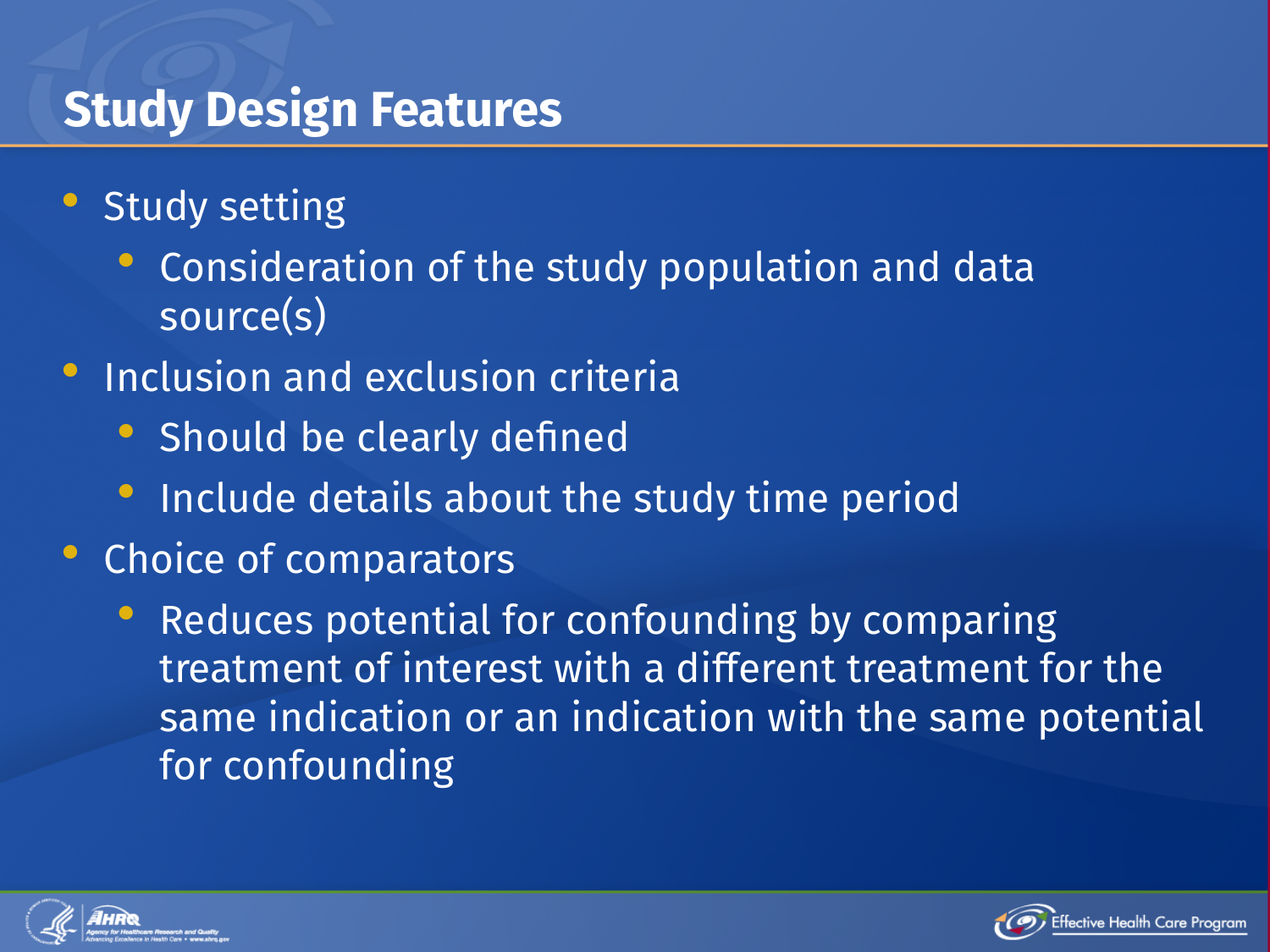

# Study Design Features
Study setting
Consideration of the study population and data source(s)
Inclusion and exclusion criteria
Should be clearly defined
Include details about the study time period
Choice of comparators
Reduces potential for confounding by comparing treatment of interest with a different treatment for the same indication or an indication with the same potential for confounding